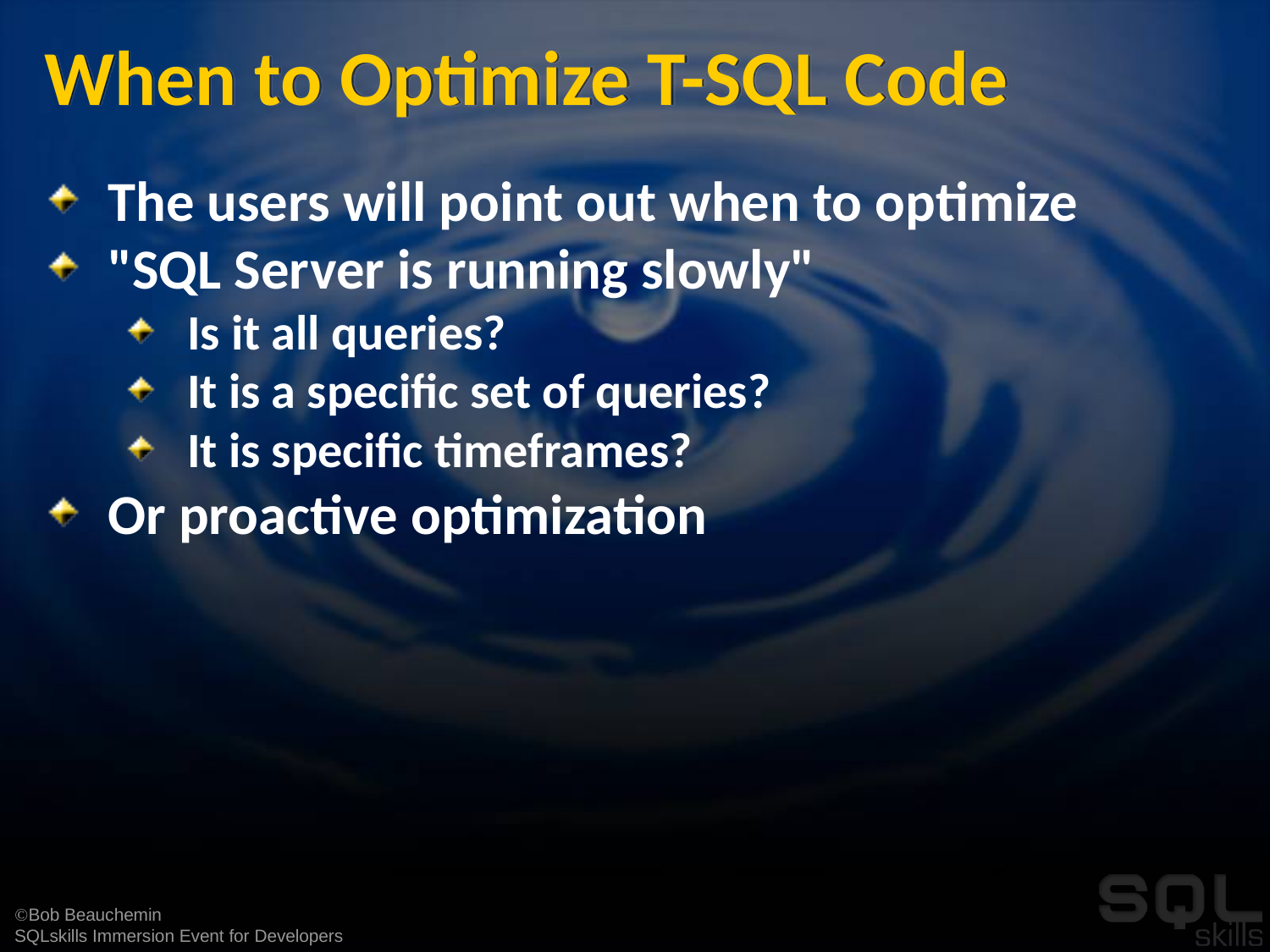

# When to Optimize T-SQL Code
The users will point out when to optimize
"SQL Server is running slowly"
Is it all queries?
It is a specific set of queries?
It is specific timeframes?
Or proactive optimization